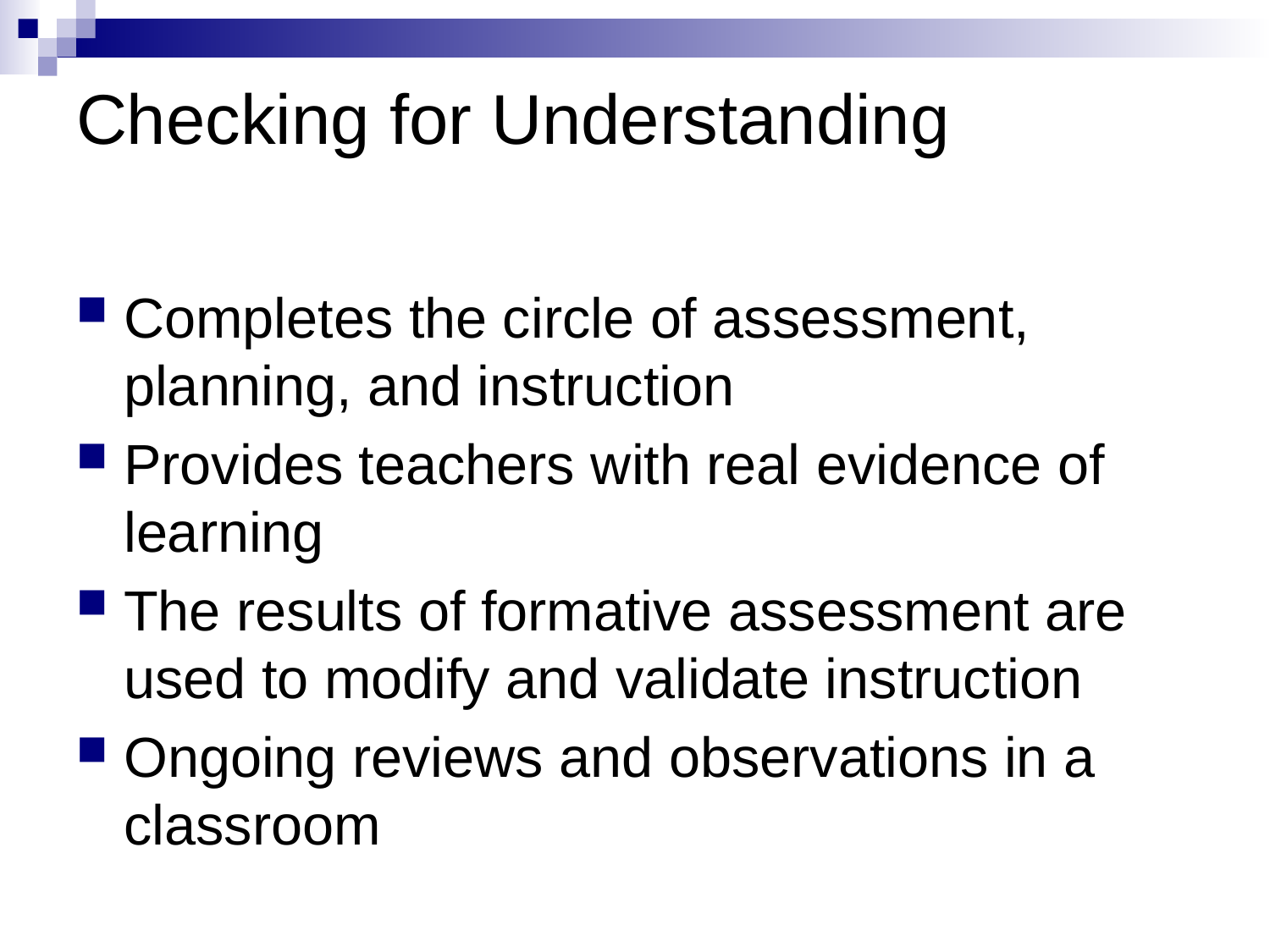

# Checking for Understanding
Completes the circle of assessment, planning, and instruction
Provides teachers with real evidence of learning
The results of formative assessment are used to modify and validate instruction
Ongoing reviews and observations in a classroom